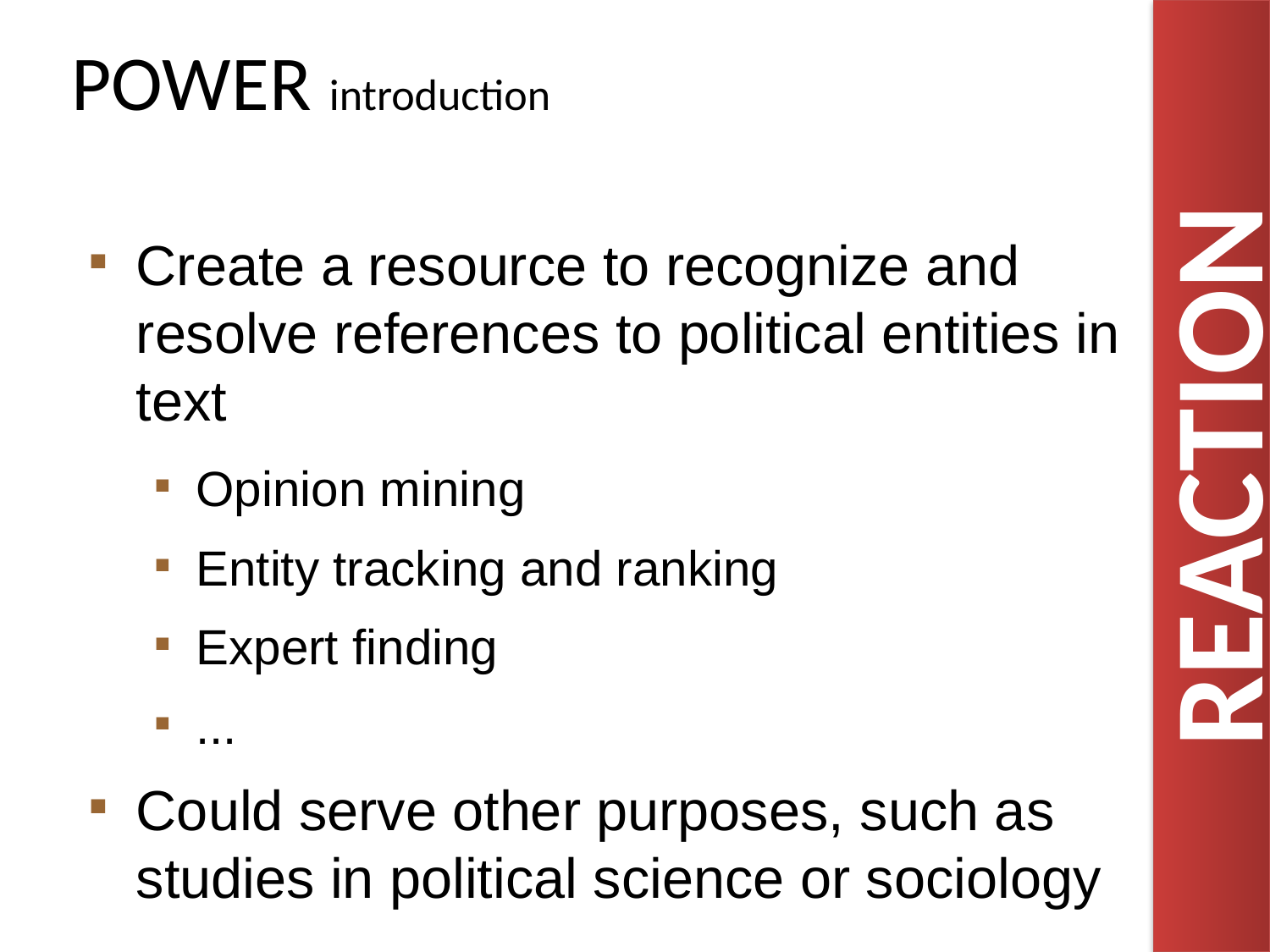

POWER introduction
Create a resource to recognize and resolve references to political entities in text
Opinion mining
Entity tracking and ranking
Expert finding
...
Could serve other purposes, such as studies in political science or sociology